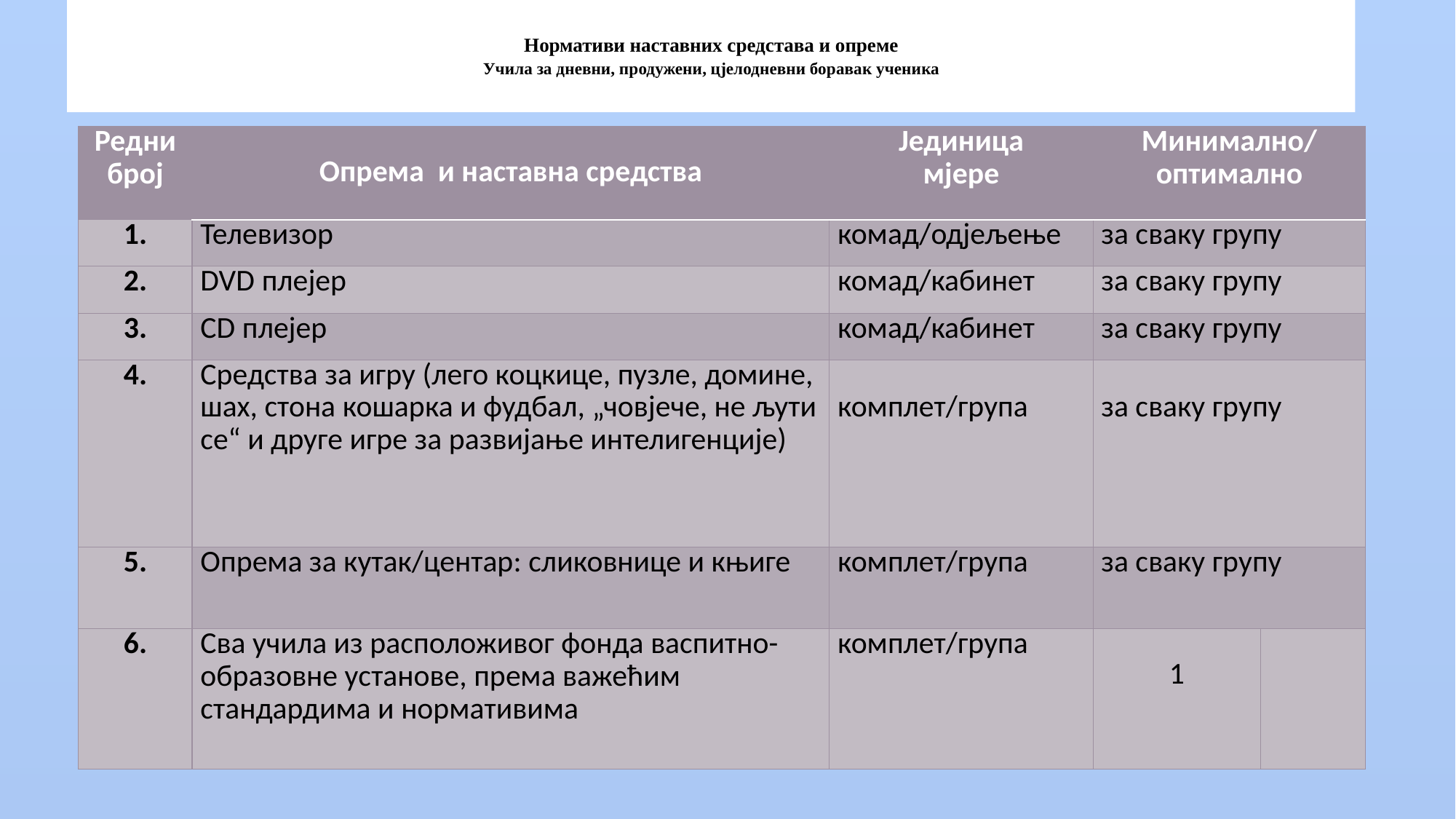

# Нормативи наставних средстава и опреме Учила за дневни, продужени, цјелодневни боравак ученика
| Редни број | Опрема и наставна средства | Јединица мјере | Минимално/ оптимално |  |
| --- | --- | --- | --- | --- |
| 1. | Телевизор | комад/одјељење | за сваку групу |  |
| 2. | DVD плејер | комад/кабинет | за сваку групу |  |
| 3. | CD плејер | комад/кабинет | за сваку групу |  |
| 4. | Средства за игру (лего коцкице, пузле, домине, шах, стона кошарка и фудбал, „човјече, не љути се“ и друге игре за развијање интелигенције) | комплет/група | за сваку групу |  |
| 5. | Опрема за кутак/центар: сликовнице и књиге | комплет/група | за сваку групу |  |
| 6. | Сва учила из расположивог фонда васпитно-образовне установе, према важећим стандардима и нормативима | комплет/група | 1 |  |